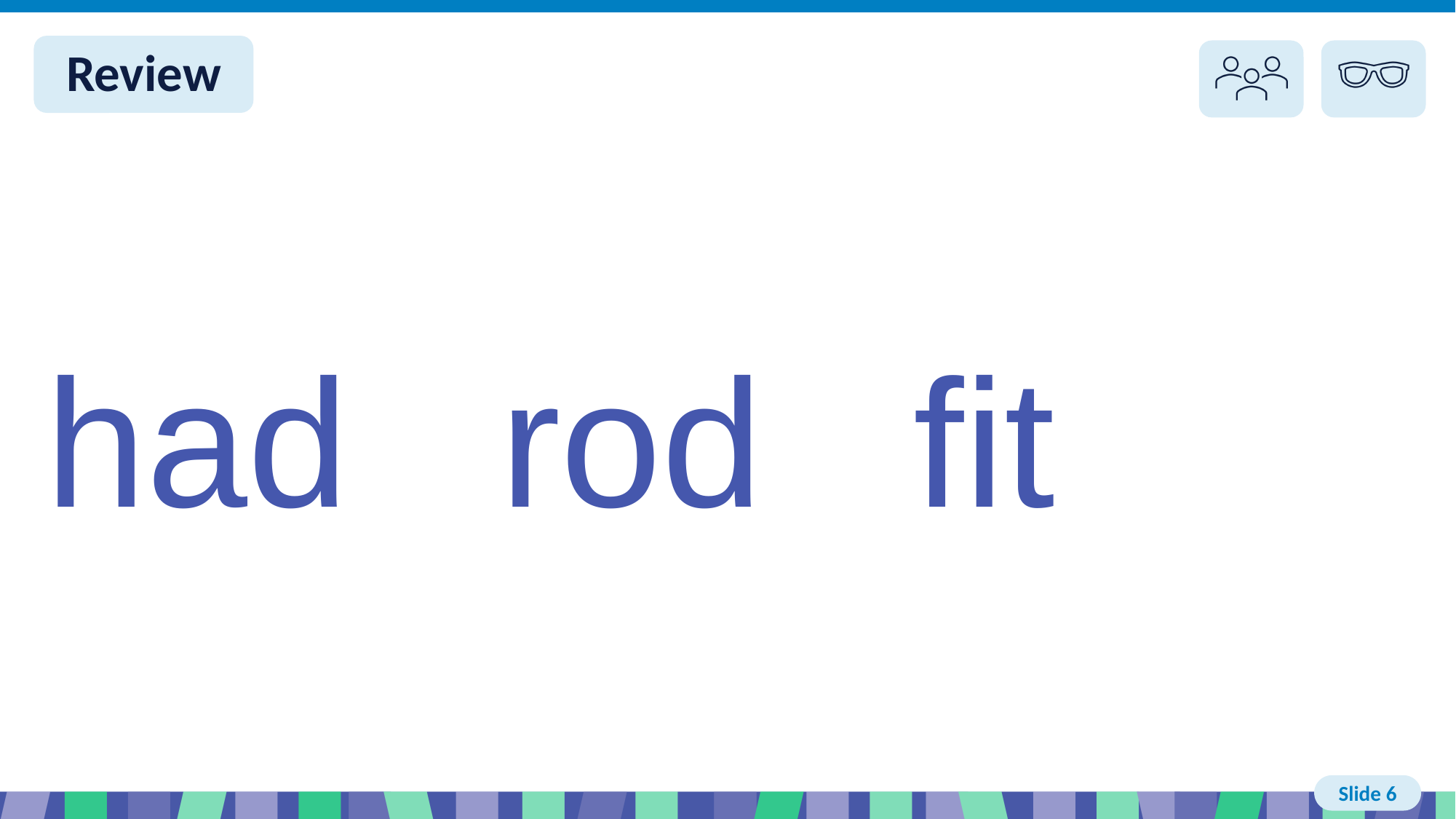

# Slide 6 Review You do
had   rod   fit